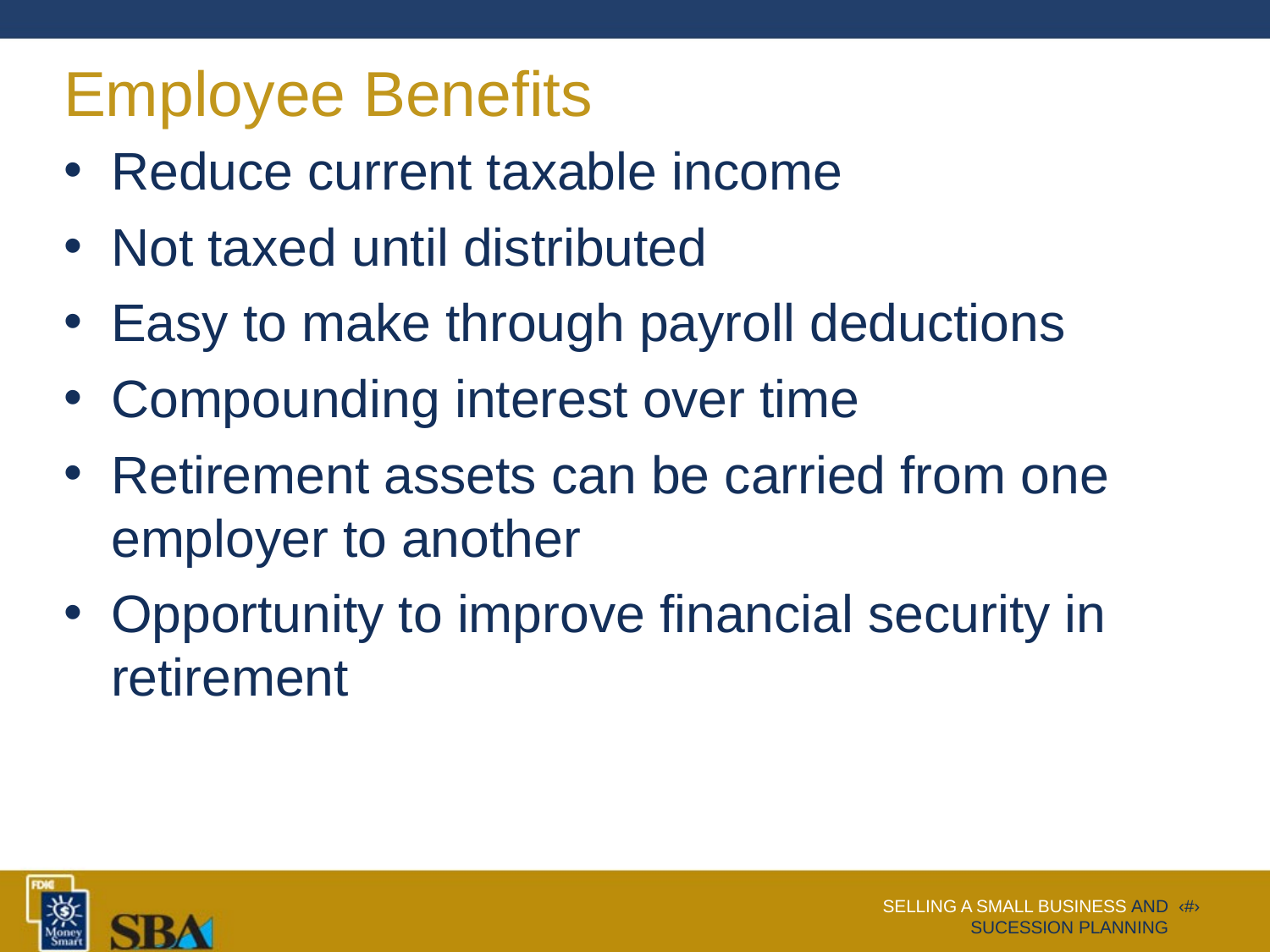

# Employee Benefits
Reduce current taxable income
Not taxed until distributed
Easy to make through payroll deductions
Compounding interest over time
Retirement assets can be carried from one employer to another
Opportunity to improve financial security in retirement